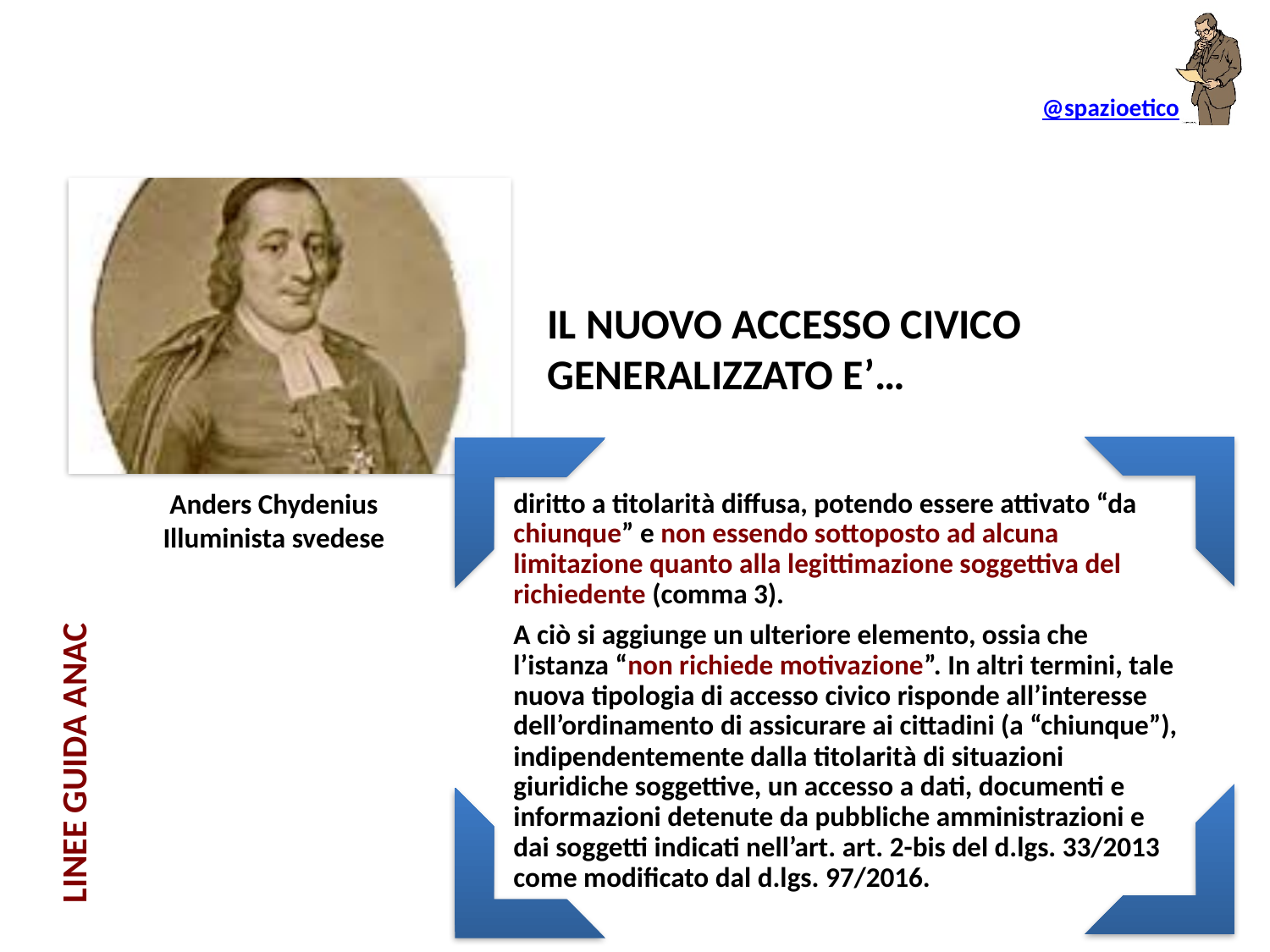

diritto a titolarità diffusa, potendo essere attivato “da chiunque” e non essendo sottoposto ad alcuna limitazione quanto alla legittimazione soggettiva del richiedente (comma 3).
A ciò si aggiunge un ulteriore elemento, ossia che l’istanza “non richiede motivazione”. In altri termini, tale nuova tipologia di accesso civico risponde all’interesse dell’ordinamento di assicurare ai cittadini (a “chiunque”), indipendentemente dalla titolarità di situazioni giuridiche soggettive, un accesso a dati, documenti e informazioni detenute da pubbliche amministrazioni e dai soggetti indicati nell’art. art. 2-bis del d.lgs. 33/2013 come modificato dal d.lgs. 97/2016.
IL NUOVO ACCESSO CIVICO GENERALIZZATO E’…
Anders Chydenius
Illuminista svedese
LINEE GUIDA ANAC